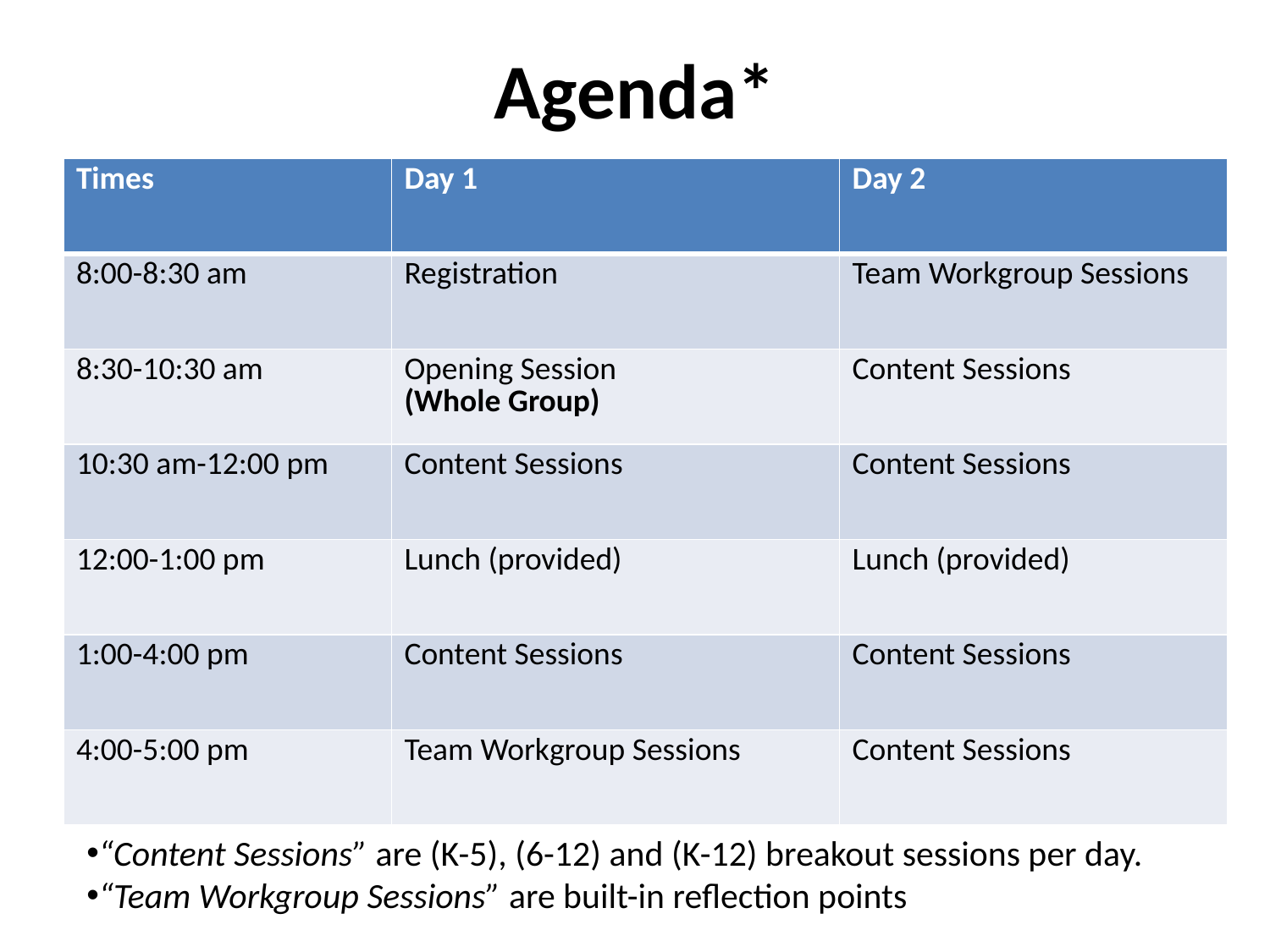

# Agenda*
| Times | Day 1 | Day 2 |
| --- | --- | --- |
| 8:00-8:30 am | Registration | Team Workgroup Sessions |
| 8:30-10:30 am | Opening Session (Whole Group) | Content Sessions |
| 10:30 am-12:00 pm | Content Sessions | Content Sessions |
| 12:00-1:00 pm | Lunch (provided) | Lunch (provided) |
| 1:00-4:00 pm | Content Sessions | Content Sessions |
| 4:00-5:00 pm | Team Workgroup Sessions | Content Sessions |
“Content Sessions” are (K-5), (6-12) and (K-12) breakout sessions per day.
“Team Workgroup Sessions” are built-in reflection points